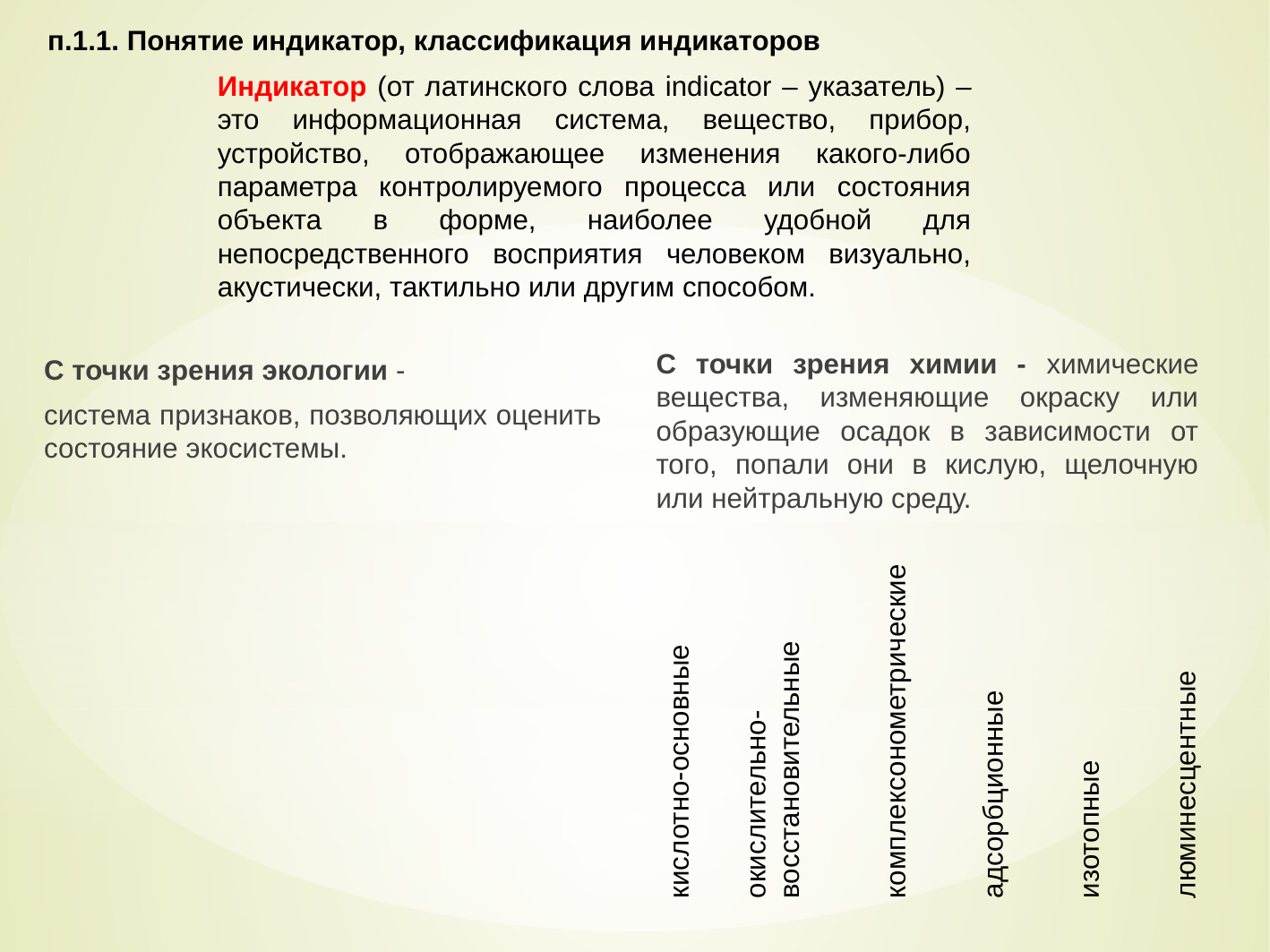

п.1.1. Понятие индикатор, классификация индикаторов

Индикатор (от латинского слова indicator – указатель) – это информационная система, вещество, прибор, устройство, отображающее изменения какого-либо параметра контролируемого процесса или состояния объекта в форме, наиболее удобной для непосредственного восприятия человеком визуально, акустически, тактильно или другим способом.
С точки зрения химии - химические вещества, изменяющие окраску или образующие осадок в зависимости от того, попали они в кислую, щелочную или нейтральную среду.
С точки зрения экологии -
система признаков, позволяющих оценить состояние экосистемы.
окислительно-восстановительные
комплексонометрические
изотопные
адсорбционные
кислотно-основные
люминесцентные